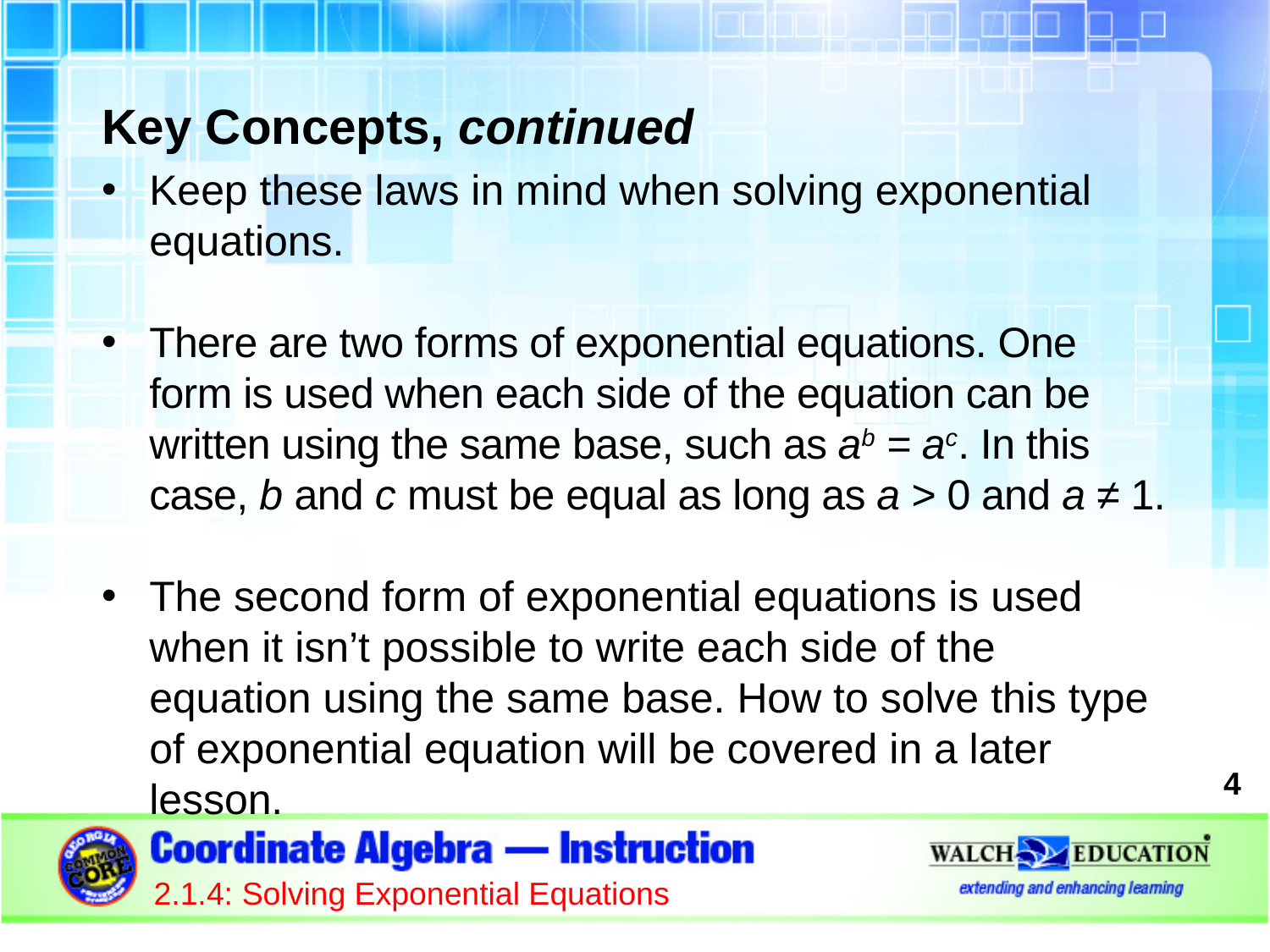

Key Concepts, continued
Keep these laws in mind when solving exponential equations.

There are two forms of exponential equations. One form is used when each side of the equation can be written using the same base, such as ab = ac. In this case, b and c must be equal as long as a > 0 and a ≠ 1.

The second form of exponential equations is used when it isn’t possible to write each side of the equation using the same base. How to solve this type of exponential equation will be covered in a later lesson.

4
2.1.4: Solving Exponential Equations